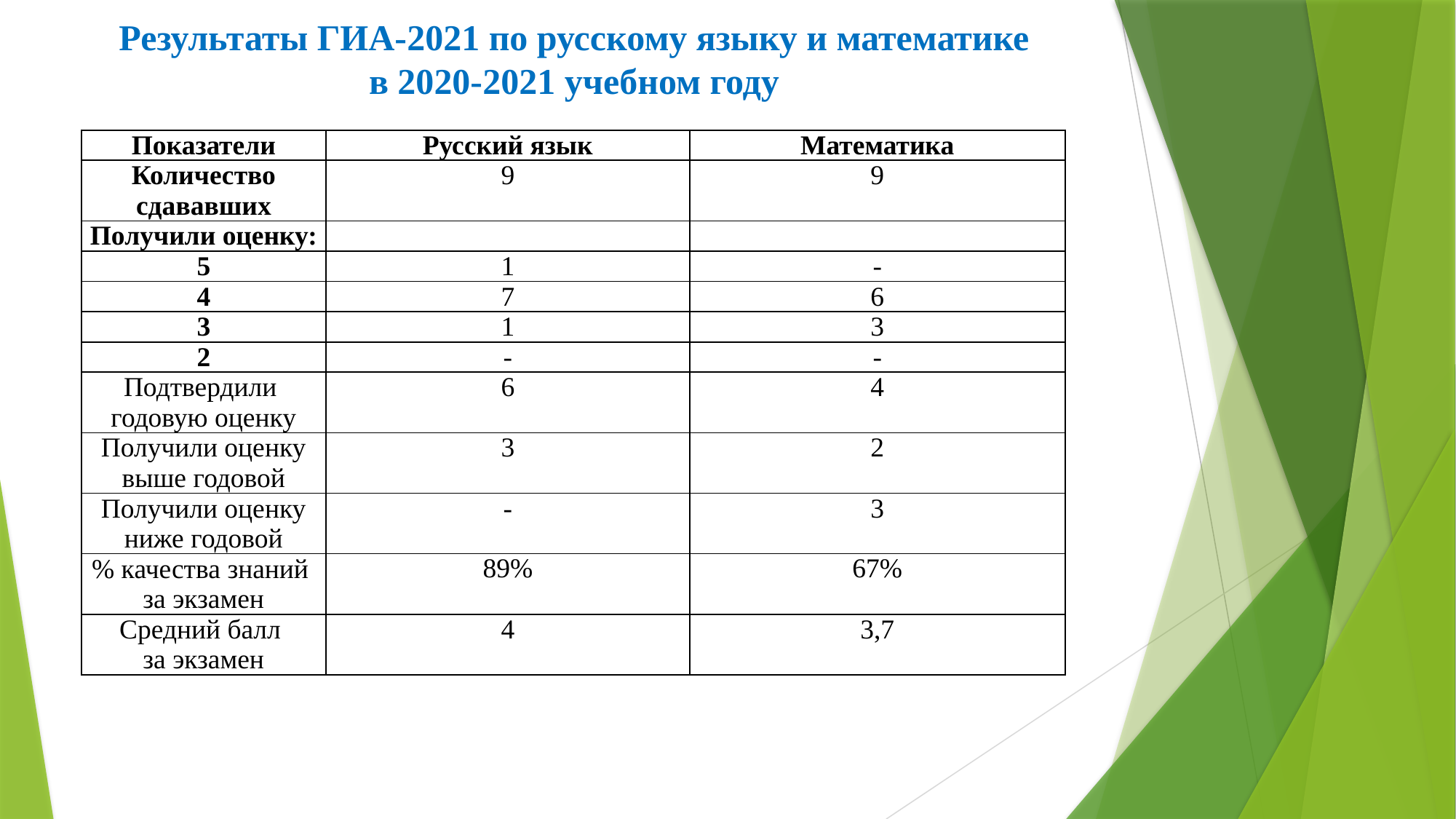

# Результаты ГИА-2021 по русскому языку и математике в 2020-2021 учебном году
| Показатели | Русский язык | Математика |
| --- | --- | --- |
| Количество сдававших | 9 | 9 |
| Получили оценку: |  |  |
| 5 | 1 | - |
| 4 | 7 | 6 |
| 3 | 1 | 3 |
| 2 | - | - |
| Подтвердили годовую оценку | 6 | 4 |
| Получили оценку выше годовой | 3 | 2 |
| Получили оценку ниже годовой | - | 3 |
| % качества знаний за экзамен | 89% | 67% |
| Средний балл за экзамен | 4 | 3,7 |